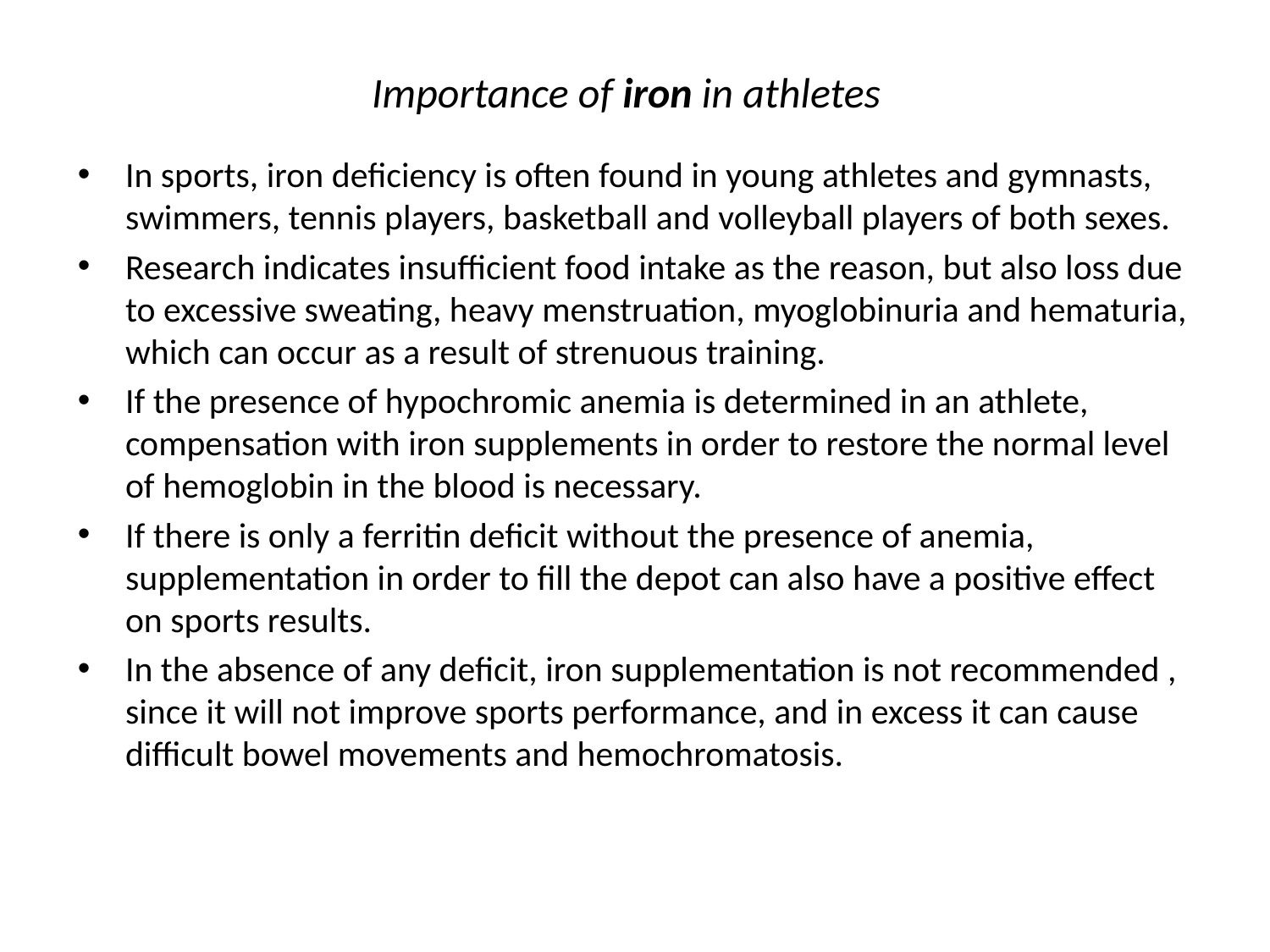

# Importance of iron in athletes
In sports, iron deficiency is often found in young athletes and gymnasts, swimmers, tennis players, basketball and volleyball players of both sexes.
Research indicates insufficient food intake as the reason, but also loss due to excessive sweating, heavy menstruation, myoglobinuria and hematuria, which can occur as a result of strenuous training.
If the presence of hypochromic anemia is determined in an athlete, compensation with iron supplements in order to restore the normal level of hemoglobin in the blood is necessary.
If there is only a ferritin deficit without the presence of anemia, supplementation in order to fill the depot can also have a positive effect on sports results.
In the absence of any deficit, iron supplementation is not recommended , since it will not improve sports performance, and in excess it can cause difficult bowel movements and hemochromatosis.